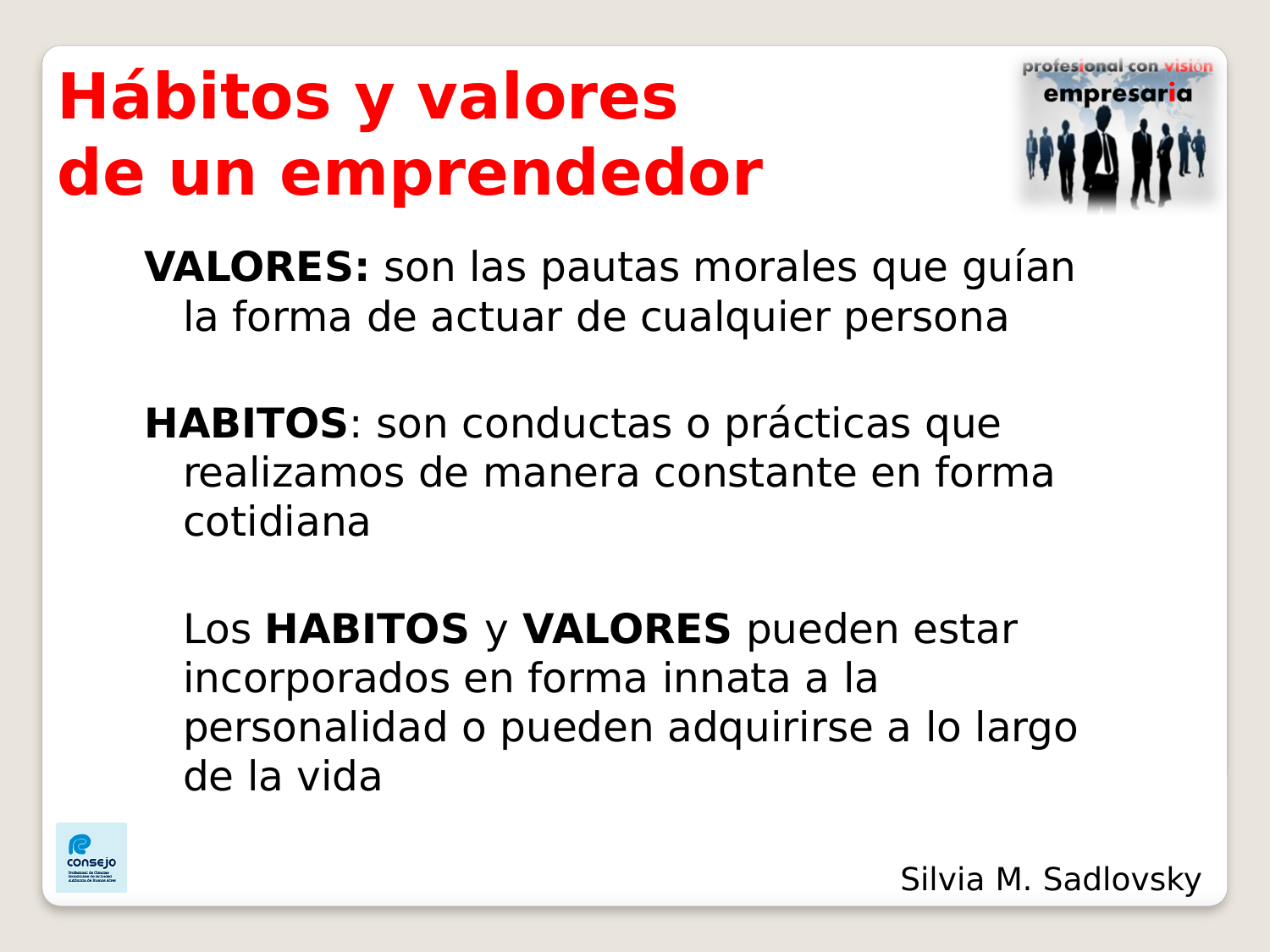

Hábitos y valores
de un emprendedor
VALORES: son las pautas morales que guían la forma de actuar de cualquier persona

HABITOS: son conductas o prácticas que realizamos de manera constante en forma cotidiana

	Los HABITOS y VALORES pueden estar incorporados en forma innata a la personalidad o pueden adquirirse a lo largo de la vida
Silvia M. Sadlovsky